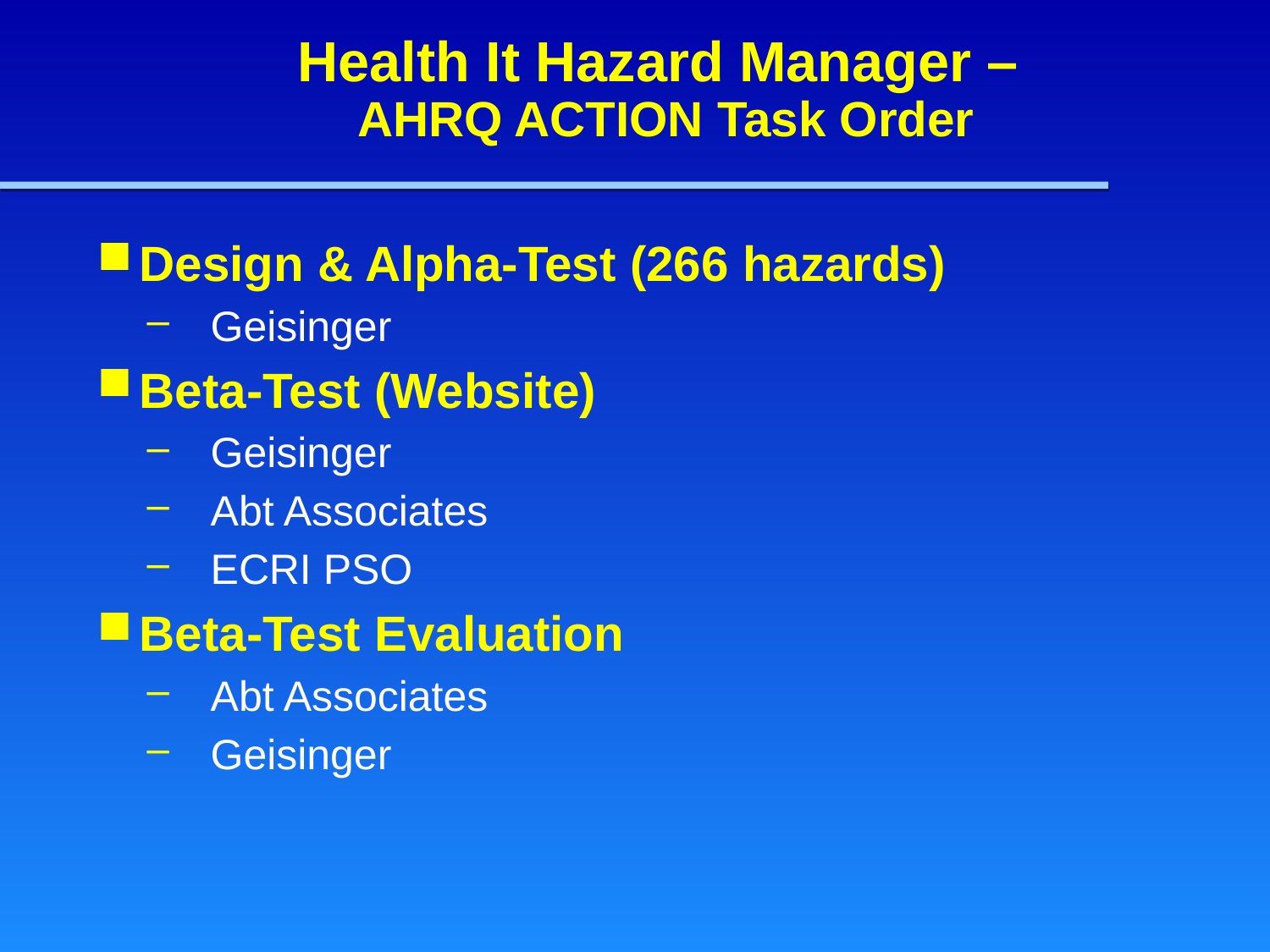

# Health It Hazard Manager – AHRQ ACTION Task Order
Design & Alpha-Test (266 hazards)
Geisinger
Beta-Test (Website)
Geisinger
Abt Associates
ECRI PSO
Beta-Test Evaluation
Abt Associates
Geisinger